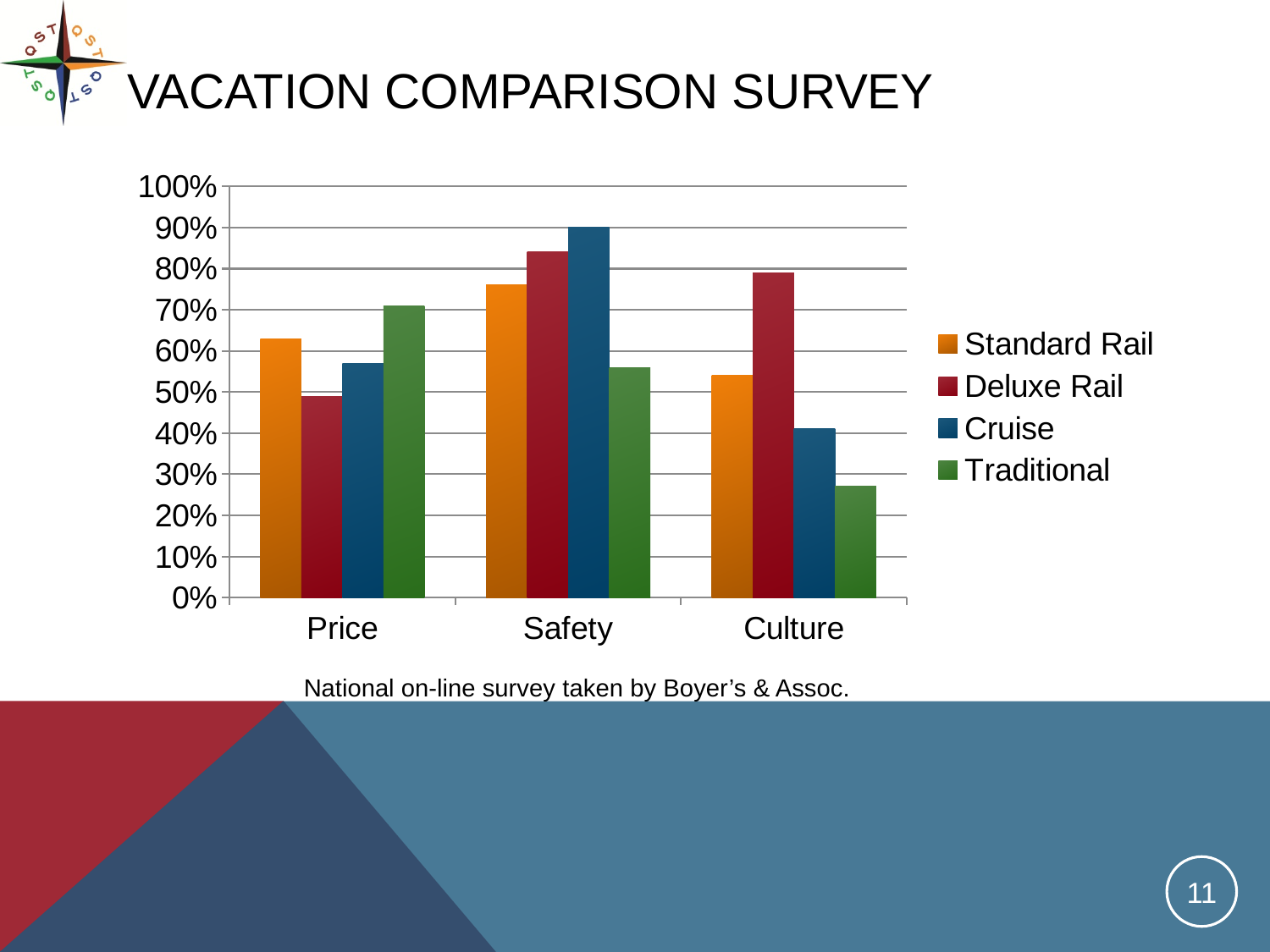

# Vacation comparison survey

### Chart

| Category | Standard Rail | Deluxe Rail | Cruise | Traditional |
|---|---|---|---|---|
| Price | 0.63 | 0.49 | 0.57 | 0.71 |
| Safety | 0.76 | 0.84 | 0.9 | 0.56 |
| Culture | 0.54 | 0.79 | 0.41 | 0.27 |
National on-line survey taken by Boyer’s & Assoc.
11